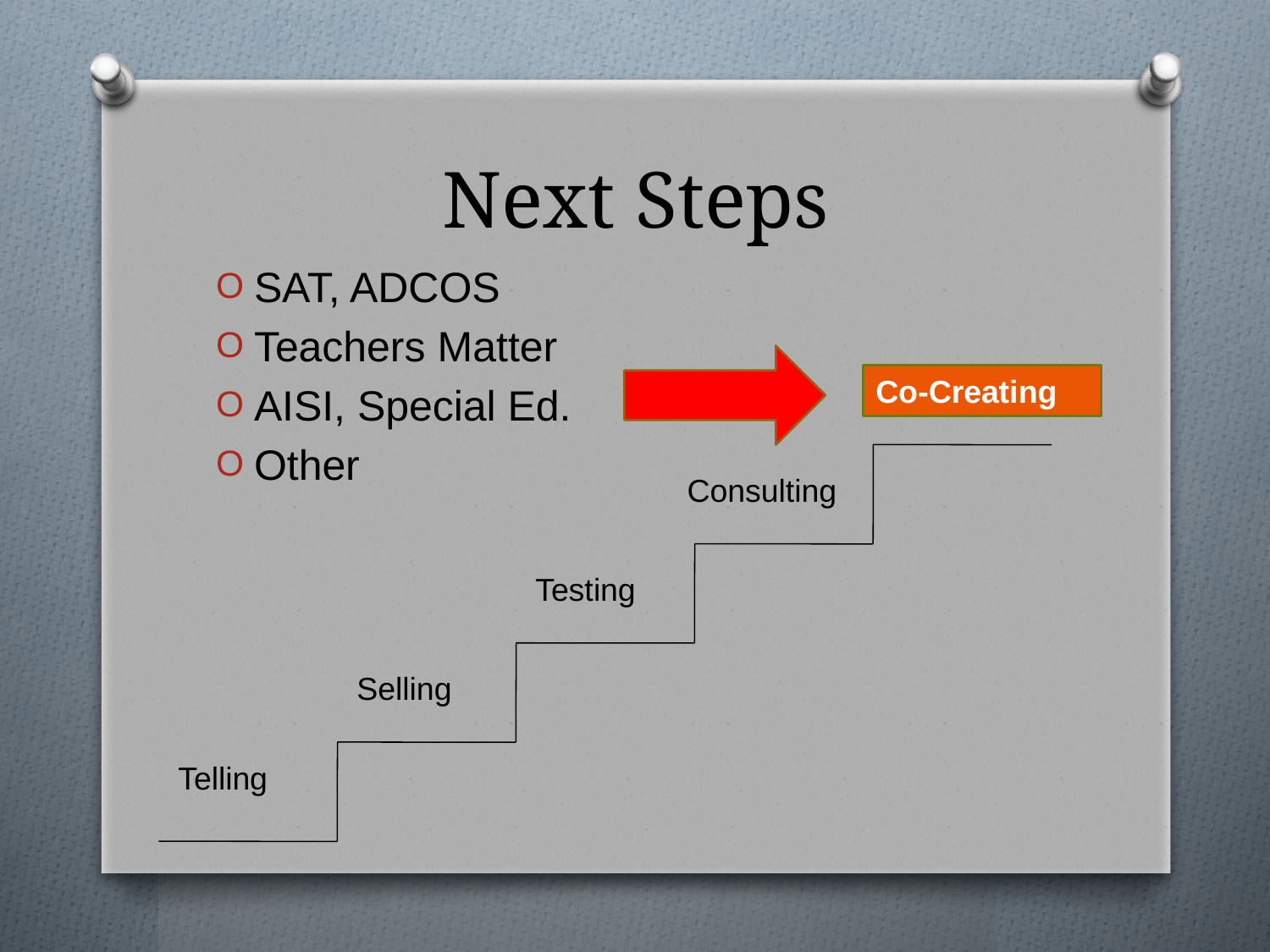

# Next Steps
SAT, ADCOS
Teachers Matter
AISI, Special Ed.
Other

Co-Creating
Consulting
Testing
Selling
Telling